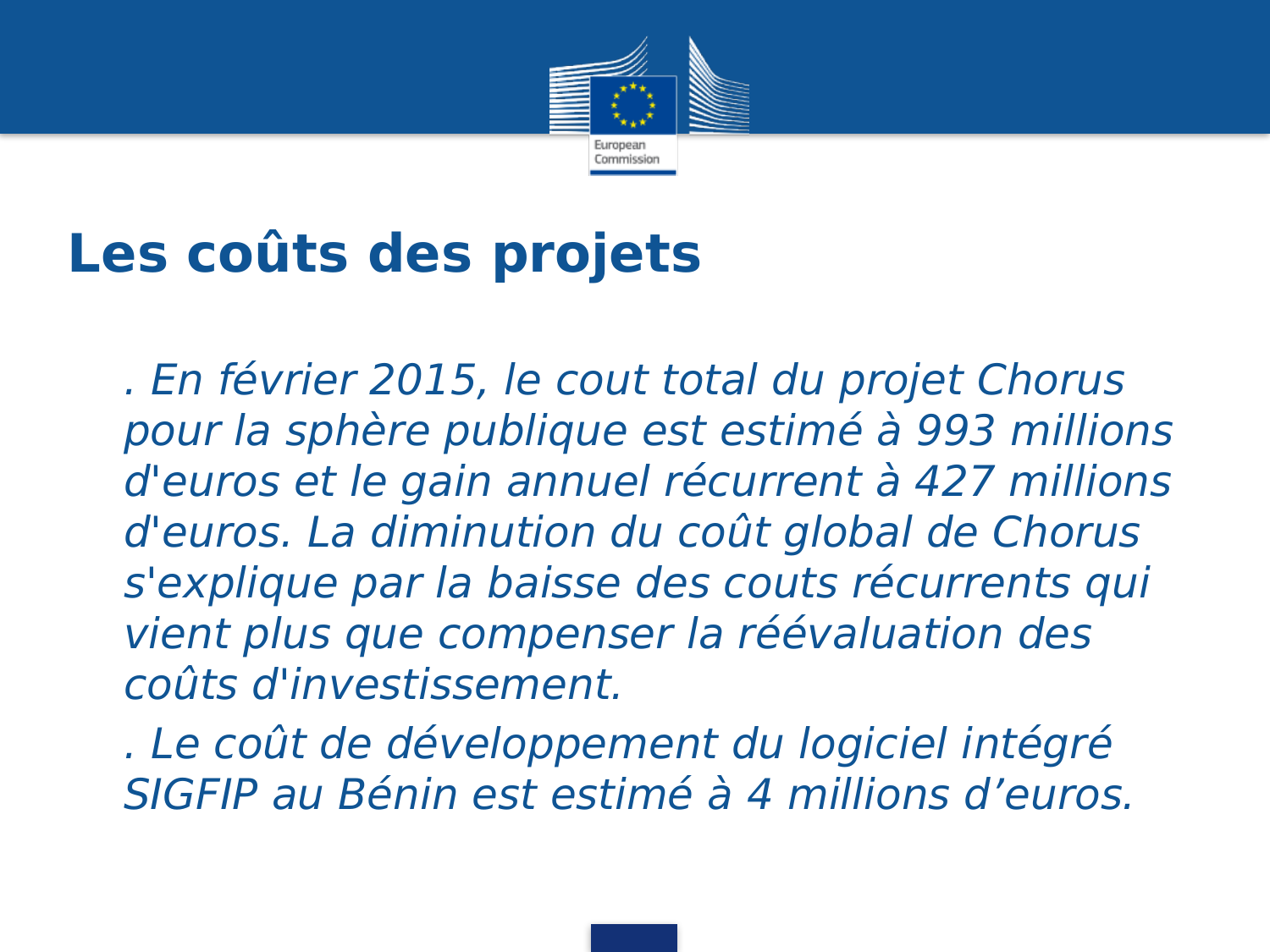

# Les coûts des projets
. En février 2015, le cout total du projet Chorus pour la sphère publique est estimé à 993 millions d'euros et le gain annuel récurrent à 427 millions d'euros. La diminution du coût global de Chorus s'explique par la baisse des couts récurrents qui vient plus que compenser la réévaluation des coûts d'investissement.
. Le coût de développement du logiciel intégré SIGFIP au Bénin est estimé à 4 millions d’euros.